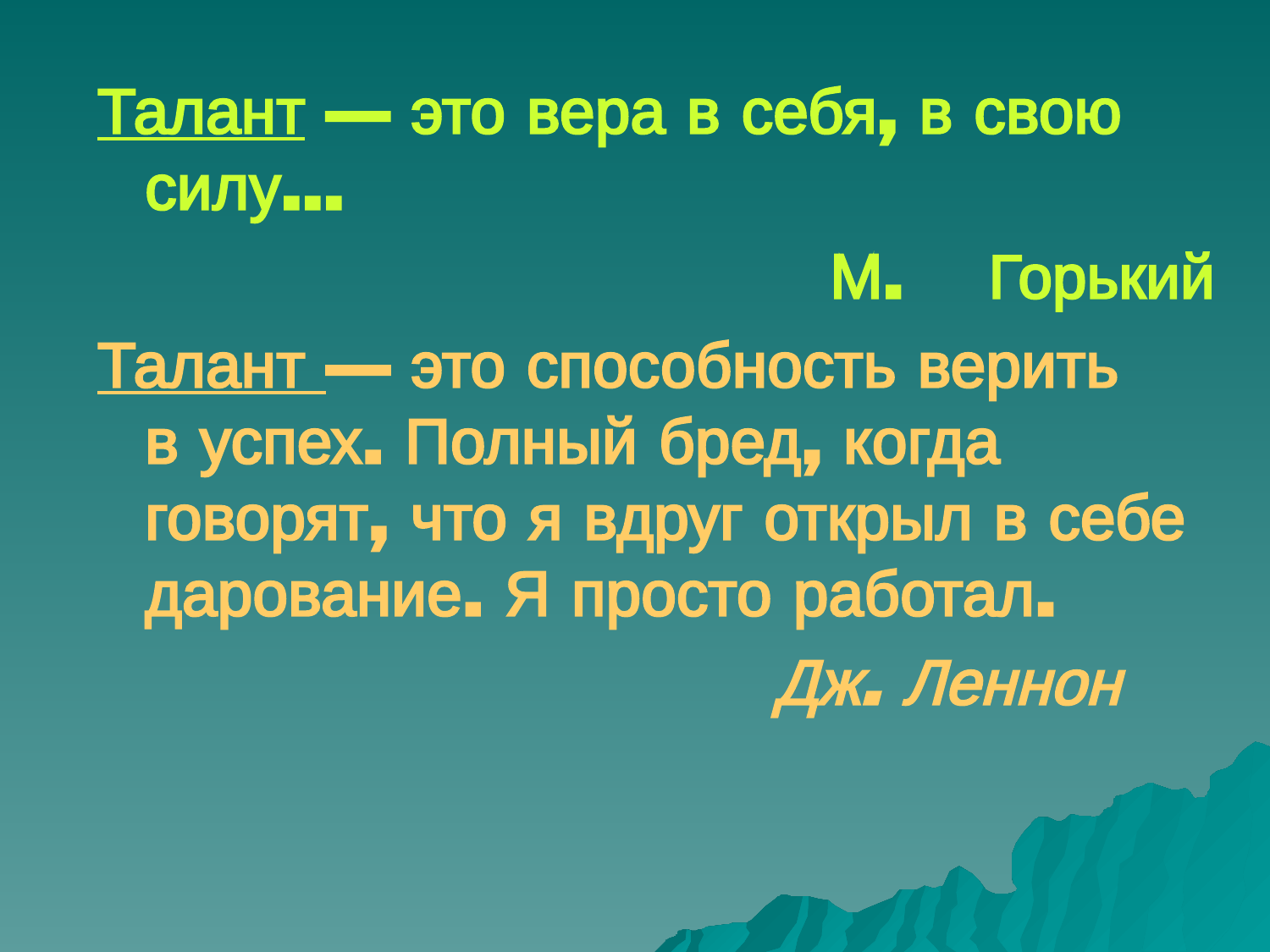

#
Талант — это вера в себя, в свою силу...
 М.    Горький
Талант — это способность верить в успех. Полный бред, когда говорят, что я вдруг открыл в себе дарование. Я просто работал.
                                Дж. Леннон